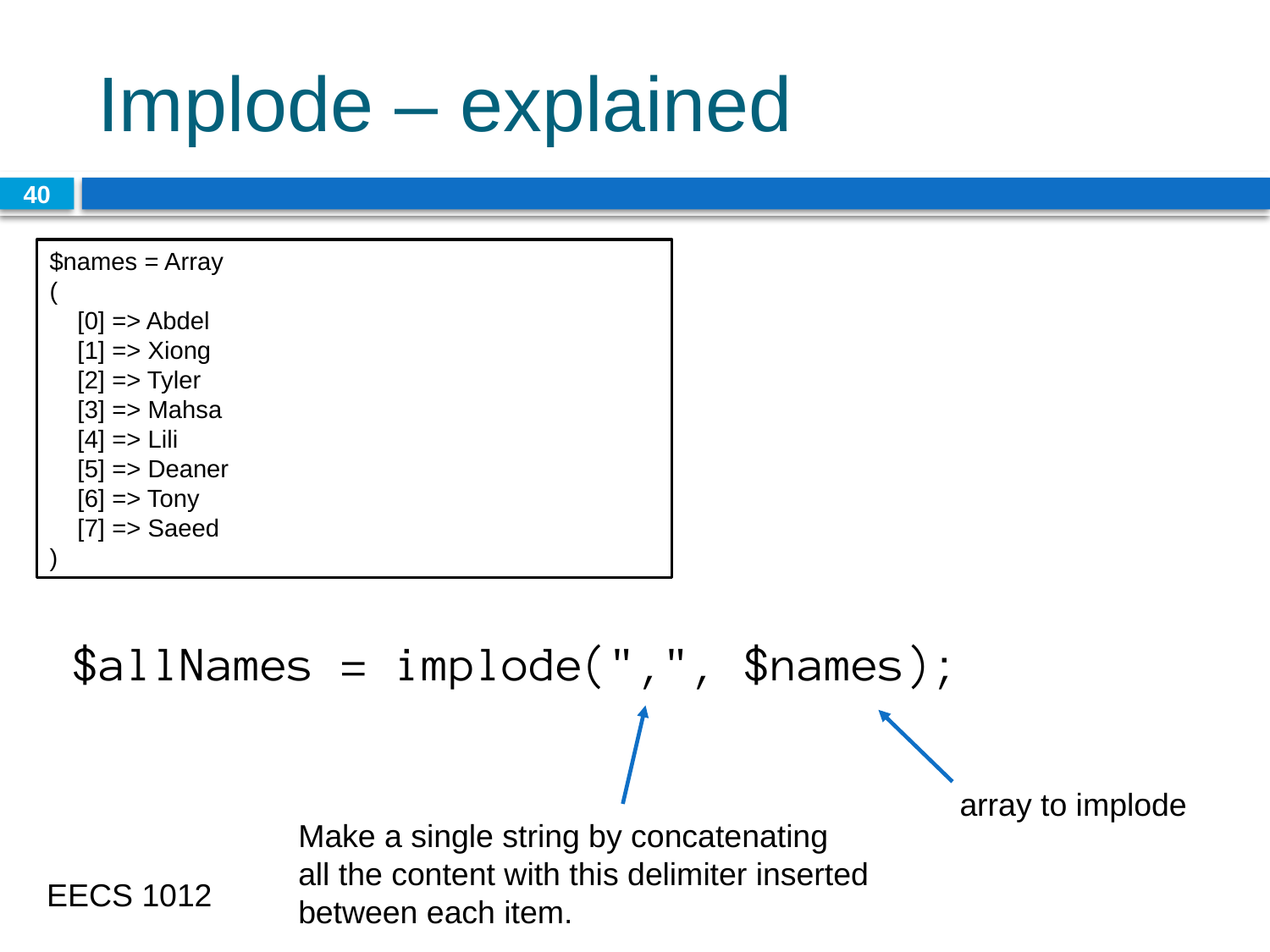

# Implode – explained
40
$names = Array
(
    [0] => Abdel
    [1] => Xiong
    [2] => Tyler
    [3] => Mahsa
    [4] => Lili
    [5] => Deaner
    [6] => Tony
    [7] => Saeed
)
$allNames = implode(",", $names);
array to implode
Make a single string by concatenating
all the content with this delimiter inserted
between each item.
EECS 1012